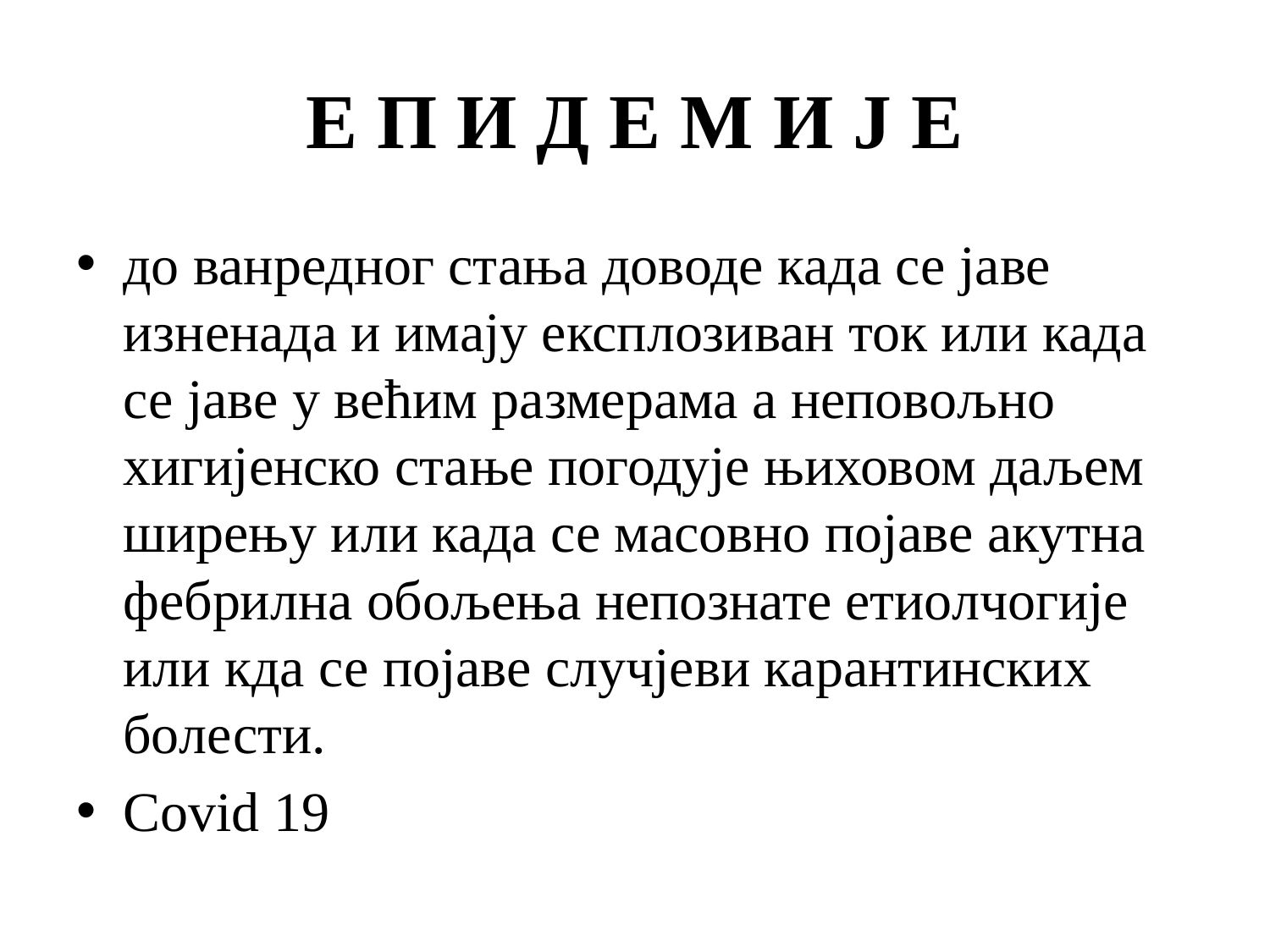

# Е П И Д Е М И Ј Е
до ванредног стања доводе када се јаве изненада и имају експлозиван ток или када се јаве у већим размерама а неповољно хигијенско стање погодује њиховом даљем ширењу или када се масовно појаве акутна фебрилна обољења непознате етиолчогије или кда се појаве случјеви карантинских болести.
Covid 19